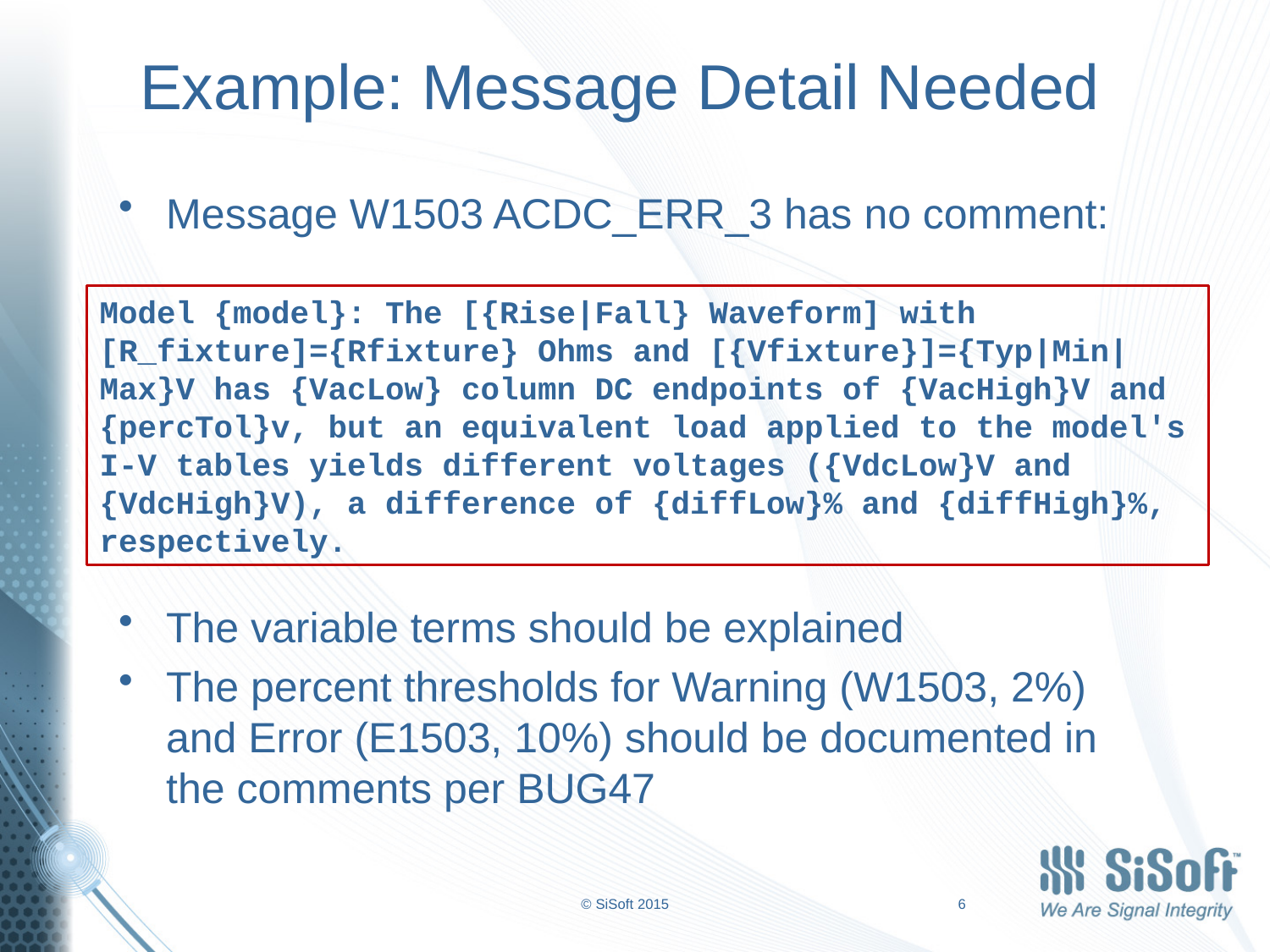

# Example: Message Detail Needed
Message W1503 ACDC_ERR_3 has no comment:

The variable terms should be explained
The percent thresholds for Warning (W1503, 2%) and Error (E1503, 10%) should be documented in the comments per BUG47

Model {model}: The [{Rise|Fall} Waveform] with
[R_fixture]={Rfixture} Ohms and [{Vfixture}]={Typ|Min|Max}V has {VacLow} column DC endpoints of {VacHigh}V and {percTol}v, but an equivalent load applied to the model's I-V tables yields different voltages ({VdcLow}V and {VdcHigh}V), a difference of {diffLow}% and {diffHigh}%, respectively.